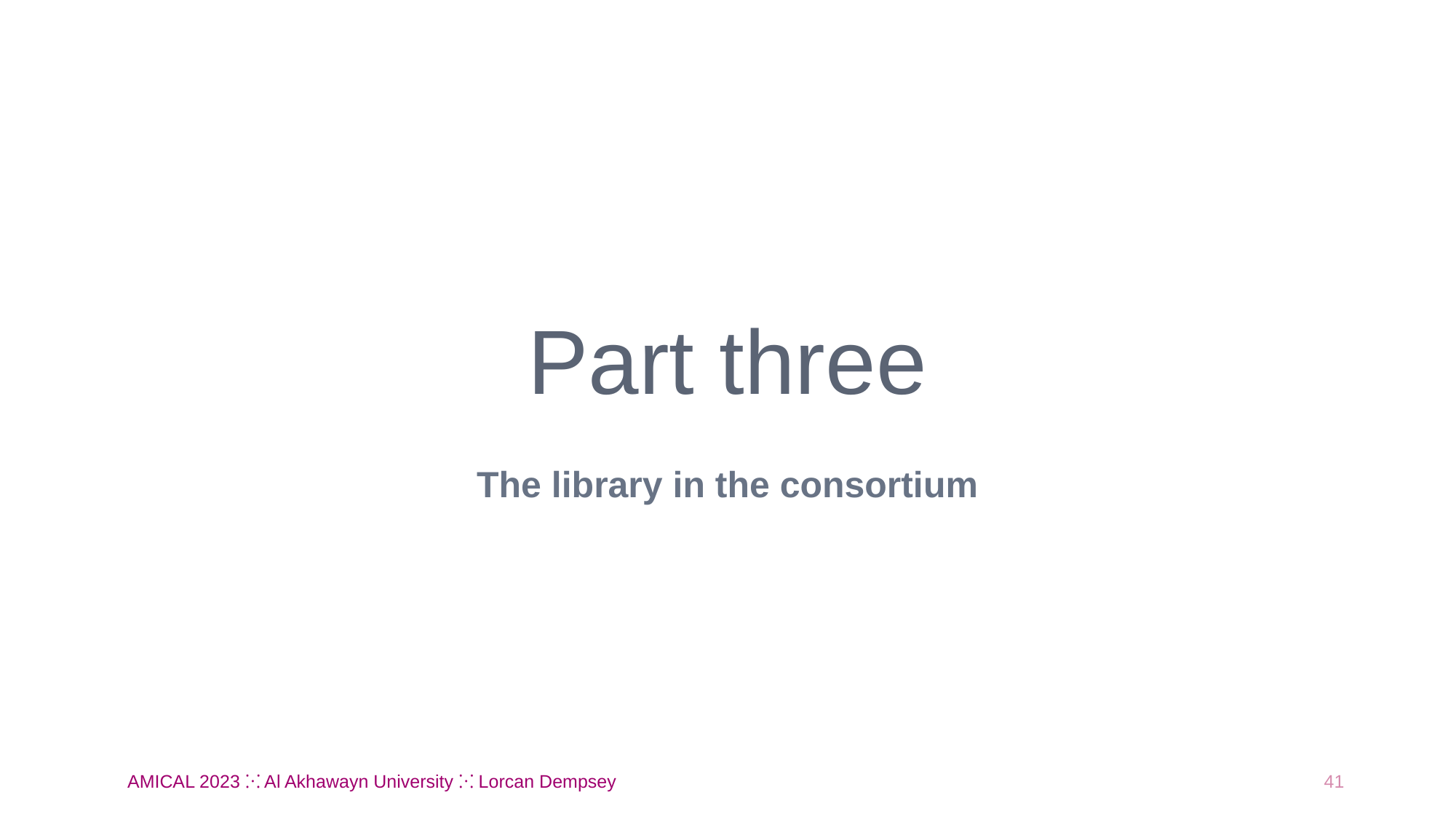

# Part three
The library in the consortium
AMICAL 2023 ⁙ Al Akhawayn University ⁙ Lorcan Dempsey
41